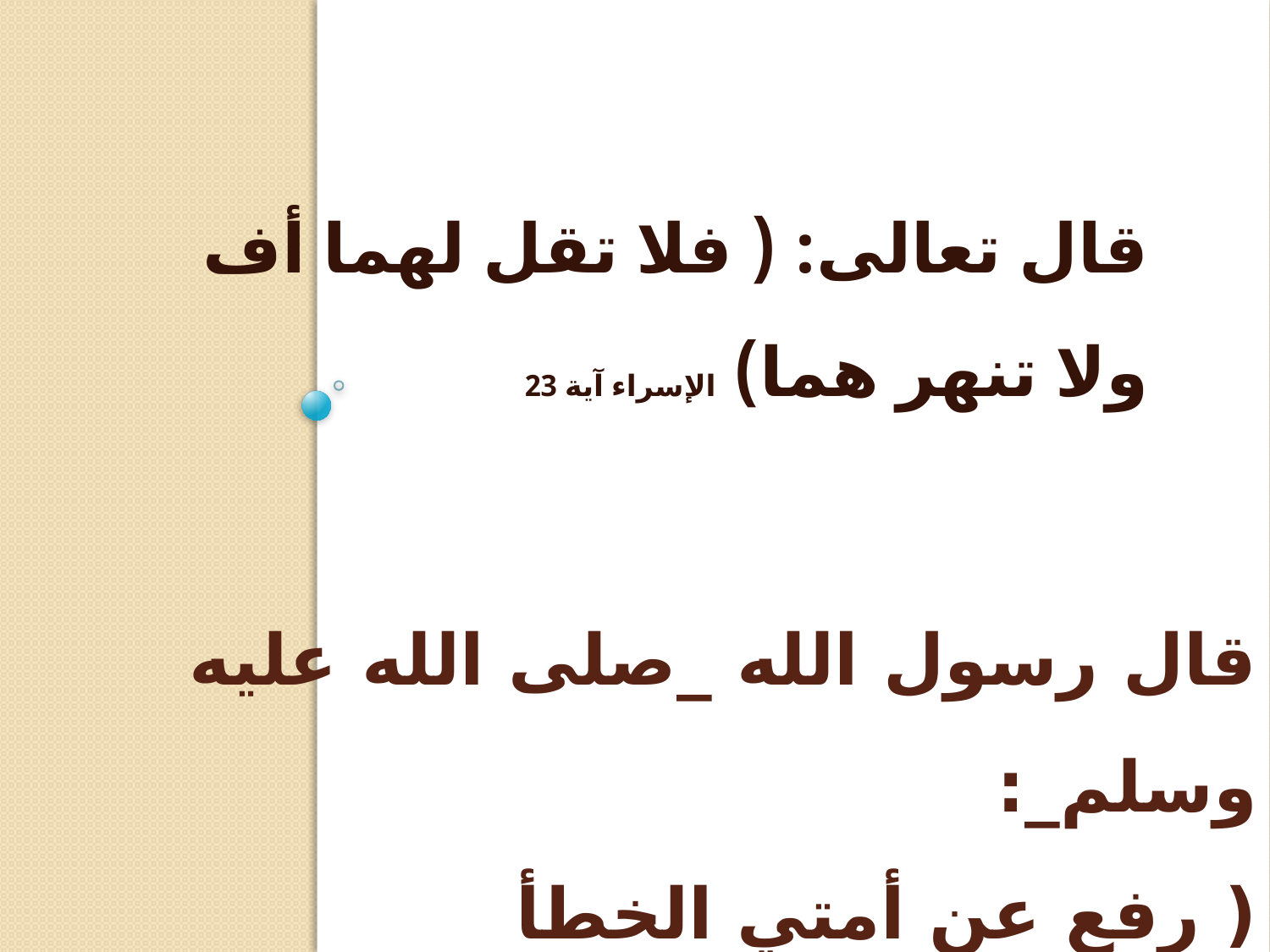

قال تعالى: ( فلا تقل لهما أف ولا تنهر هما) الإسراء آية 23
# قال رسول الله _صلى الله عليه وسلم_: ( رفع عن أمتي الخطأ والنسيان...)